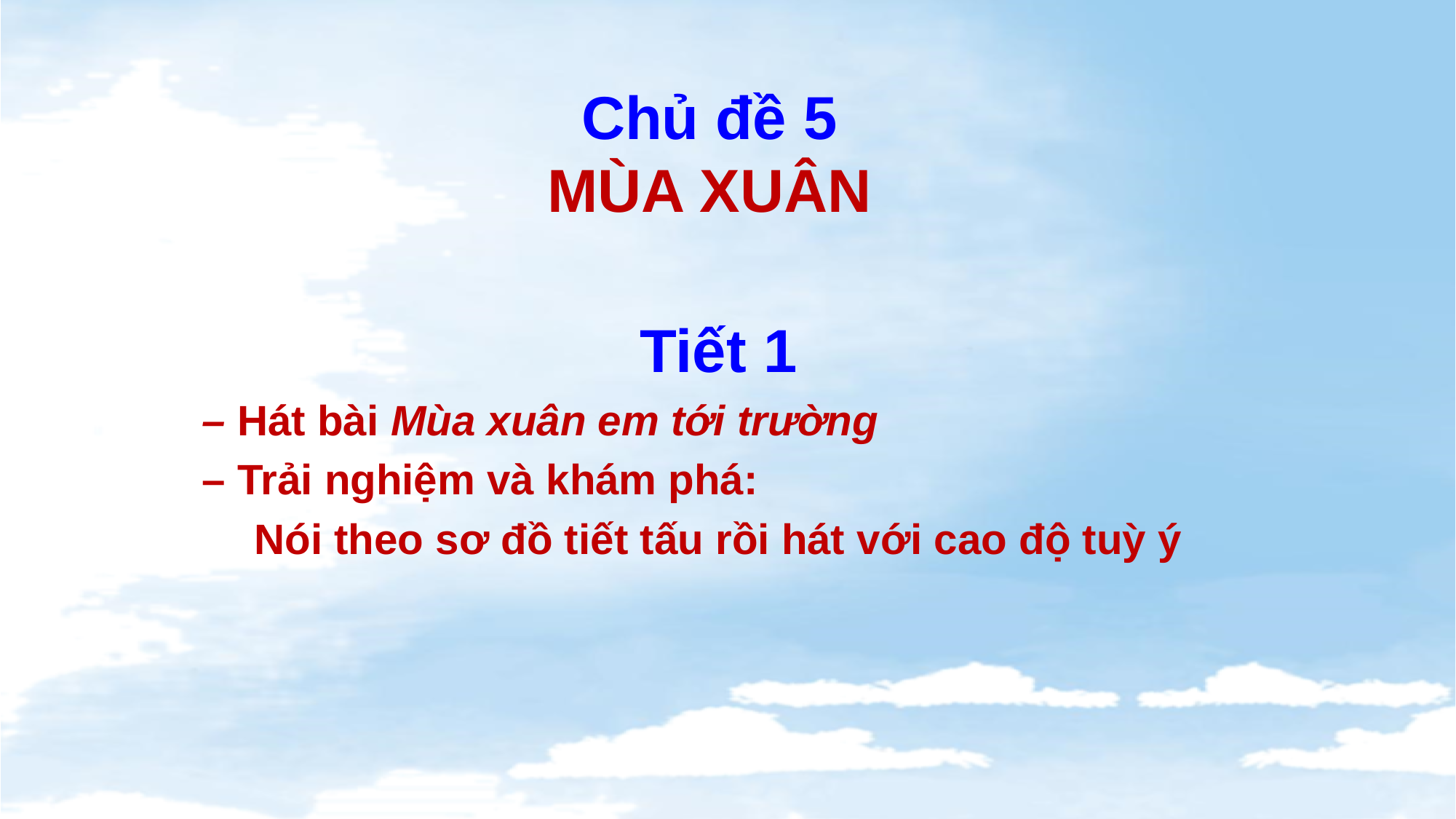

# Chủ đề 5 MÙA XUÂN
Tiết 1
– Hát bài Mùa xuân em tới trường
– Trải nghiệm và khám phá:
Nói theo sơ đồ tiết tấu rồi hát với cao độ tuỳ ý